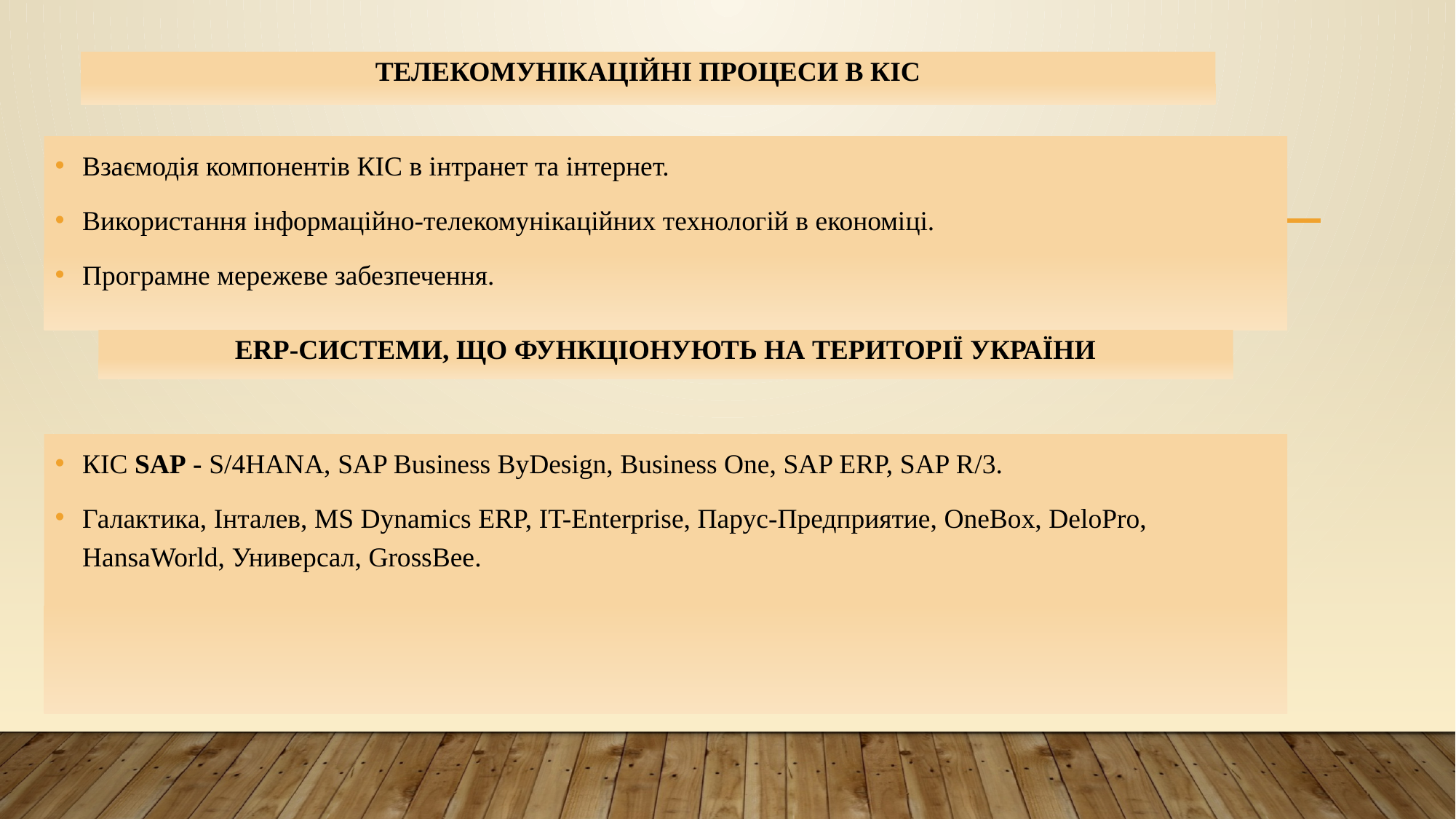

# Телекомунікаційні процеси в КІС
Взаємодія компонентів КІС в інтранет та інтернет.
Використання інформаційно-телекомунікаційних технологій в економіці.
Програмне мережеве забезпечення.
ERP-системи, що функціонують на території України
КІС SAP - S/4HANA, SAP Business ByDesign, Business One, SAP ERP, SAP R/3.
Галактика, Інталев, MS Dynamics ERP, IT-Enterprise, Парус-Предприятие, OneBox, DeloPro, HansaWorld, Универсал, GrossBee.